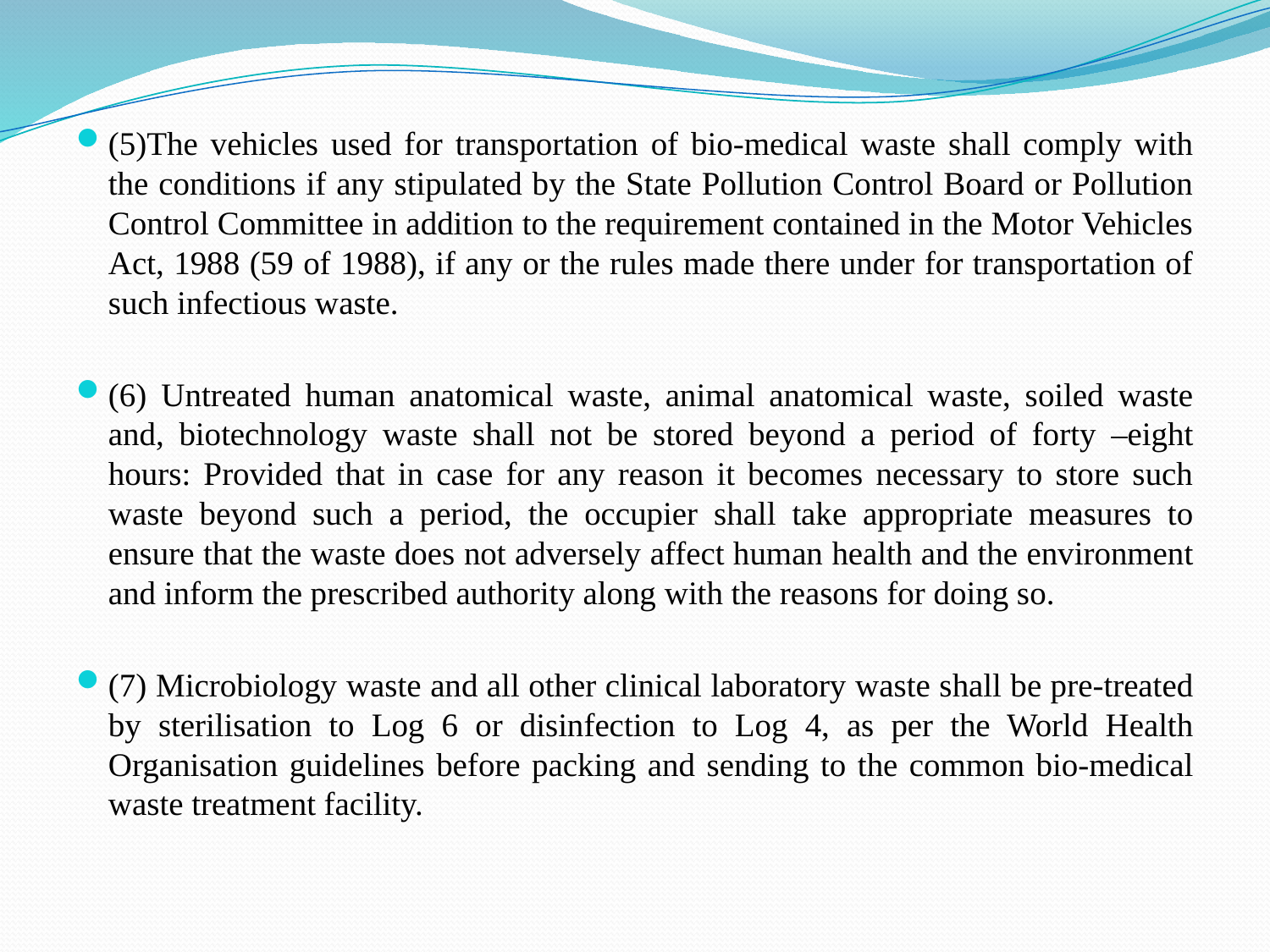

(5)The vehicles used for transportation of bio-medical waste shall comply with the conditions if any stipulated by the State Pollution Control Board or Pollution Control Committee in addition to the requirement contained in the Motor Vehicles Act, 1988 (59 of 1988), if any or the rules made there under for transportation of such infectious waste.

(6) Untreated human anatomical waste, animal anatomical waste, soiled waste and, biotechnology waste shall not be stored beyond a period of forty –eight hours: Provided that in case for any reason it becomes necessary to store such waste beyond such a period, the occupier shall take appropriate measures to ensure that the waste does not adversely affect human health and the environment and inform the prescribed authority along with the reasons for doing so.

(7) Microbiology waste and all other clinical laboratory waste shall be pre-treated by sterilisation to Log 6 or disinfection to Log 4, as per the World Health Organisation guidelines before packing and sending to the common bio-medical waste treatment facility.